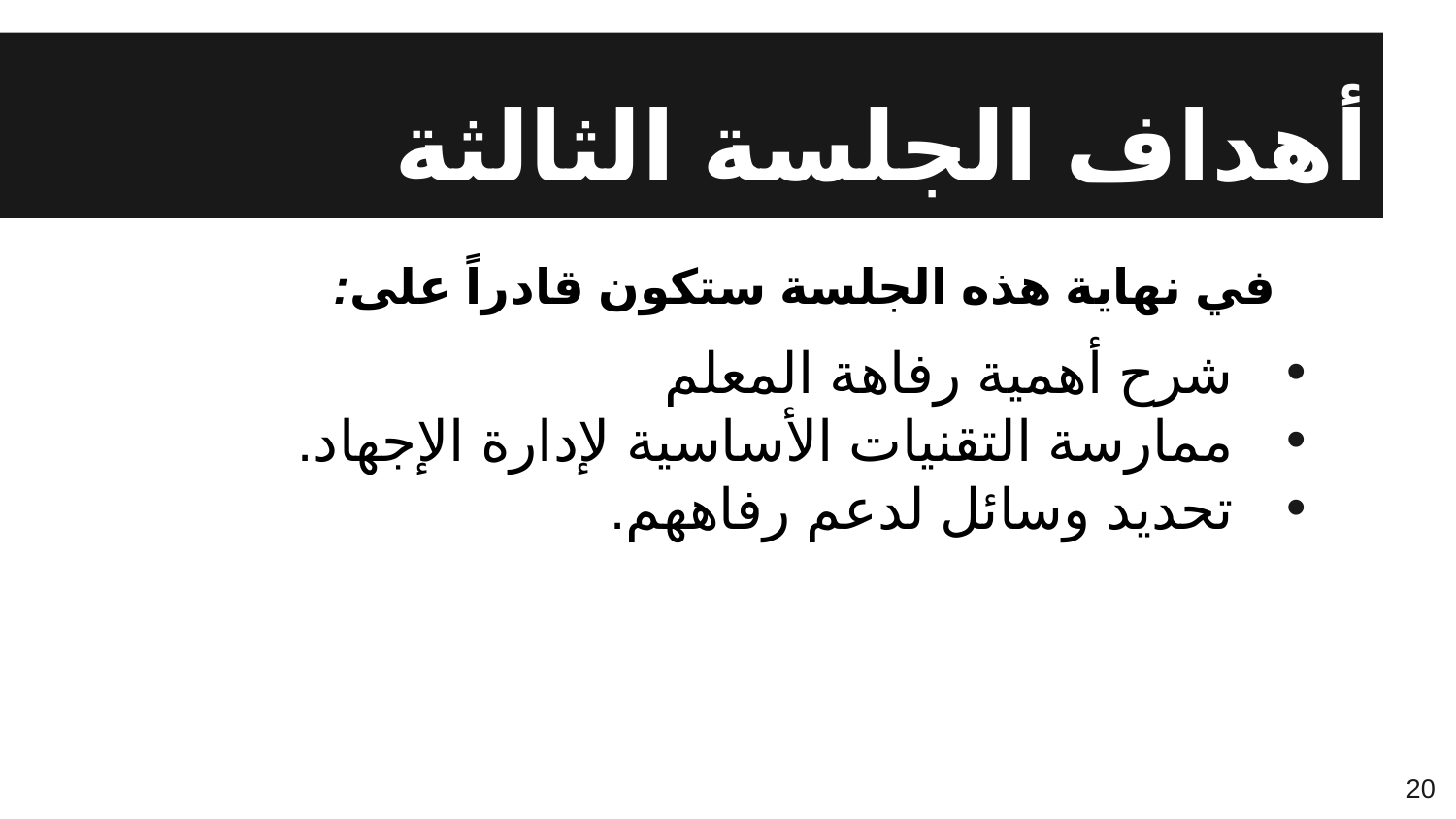

# أهداف الجلسة الثالثة
في نهاية هذه الجلسة ستكون قادراً على:
شرح أهمية رفاهة المعلم
ممارسة التقنيات الأساسية لإدارة الإجهاد.
تحديد وسائل لدعم رفاههم.
20